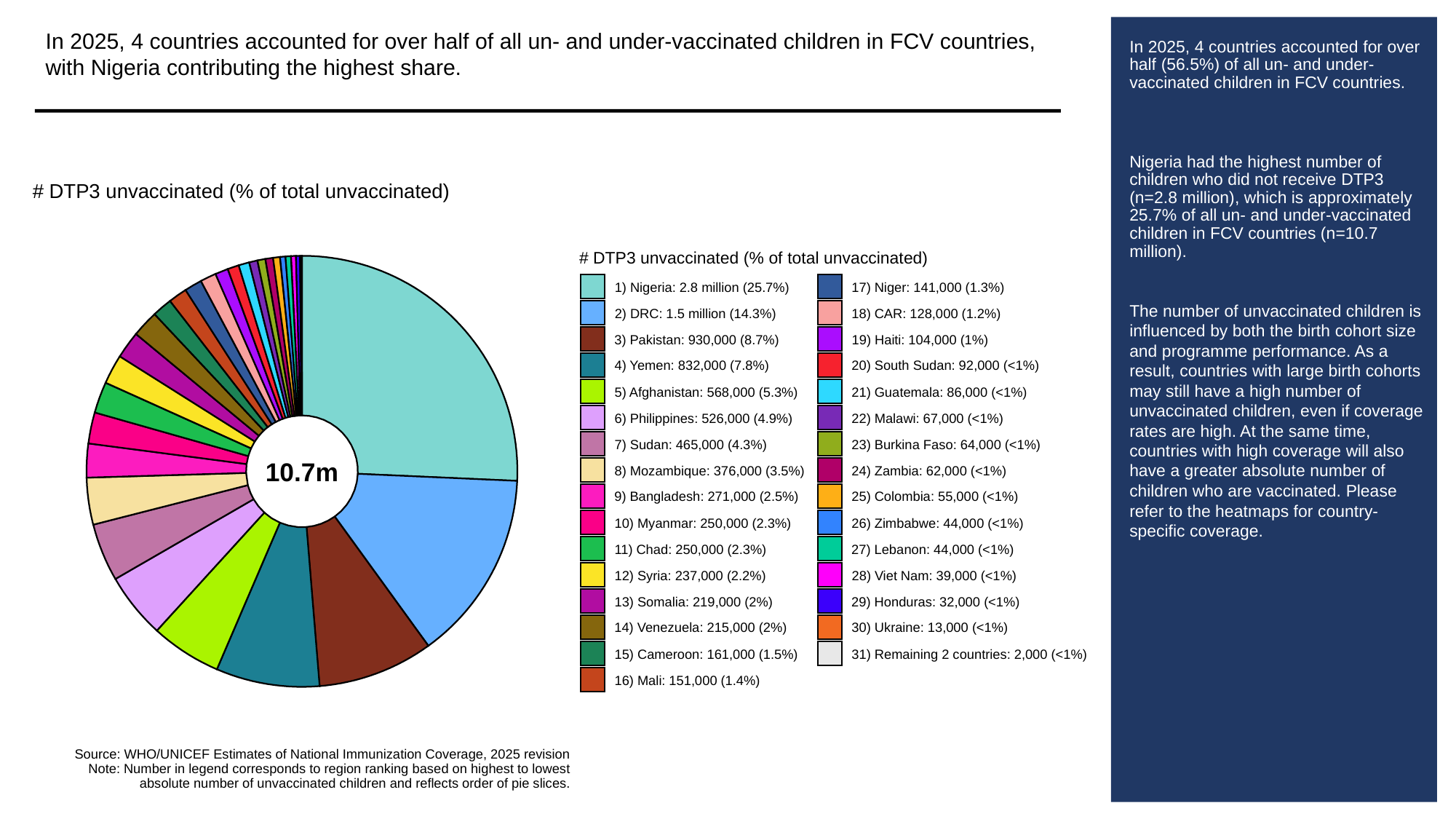

In 2025, 4 countries accounted for over half of all un- and under-vaccinated children in FCV countries, with Nigeria contributing the highest share.
# In 2025, 4 countries accounted for over half (56.5%) of all un- and under-vaccinated children in FCV countries.

Nigeria had the highest number of children who did not receive DTP3 (n=2.8 million), which is approximately 25.7% of all un- and under-vaccinated children in FCV countries (n=10.7 million).

The number of unvaccinated children is influenced by both the birth cohort size and programme performance. As a result, countries with large birth cohorts may still have a high number of unvaccinated children, even if coverage rates are high. At the same time, countries with high coverage will also have a greater absolute number of children who are vaccinated. Please refer to the heatmaps for country-specific coverage.

# DTP3 unvaccinated (% of total unvaccinated)
# DTP3 unvaccinated (% of total unvaccinated)

1) Nigeria: 2.8 million (25.7%)
17) Niger: 141,000 (1.3%)

2) DRC: 1.5 million (14.3%)
18) CAR: 128,000 (1.2%)

3) Pakistan: 930,000 (8.7%)
19) Haiti: 104,000 (1%)

4) Yemen: 832,000 (7.8%)
20) South Sudan: 92,000 (<1%)

5) Afghanistan: 568,000 (5.3%)
21) Guatemala: 86,000 (<1%)

6) Philippines: 526,000 (4.9%)
22) Malawi: 67,000 (<1%)

7) Sudan: 465,000 (4.3%)
23) Burkina Faso: 64,000 (<1%)

10.7m
8) Mozambique: 376,000 (3.5%)
24) Zambia: 62,000 (<1%)

9) Bangladesh: 271,000 (2.5%)
25) Colombia: 55,000 (<1%)

10) Myanmar: 250,000 (2.3%)
26) Zimbabwe: 44,000 (<1%)

11) Chad: 250,000 (2.3%)
27) Lebanon: 44,000 (<1%)

12) Syria: 237,000 (2.2%)
28) Viet Nam: 39,000 (<1%)

13) Somalia: 219,000 (2%)
29) Honduras: 32,000 (<1%)

14) Venezuela: 215,000 (2%)
30) Ukraine: 13,000 (<1%)

15) Cameroon: 161,000 (1.5%)
31) Remaining 2 countries: 2,000 (<1%)

16) Mali: 151,000 (1.4%)
Source: WHO/UNICEF Estimates of National Immunization Coverage, 2025 revision
Note: Number in legend corresponds to region ranking based on highest to lowest
absolute number of unvaccinated children and reflects order of pie slices.